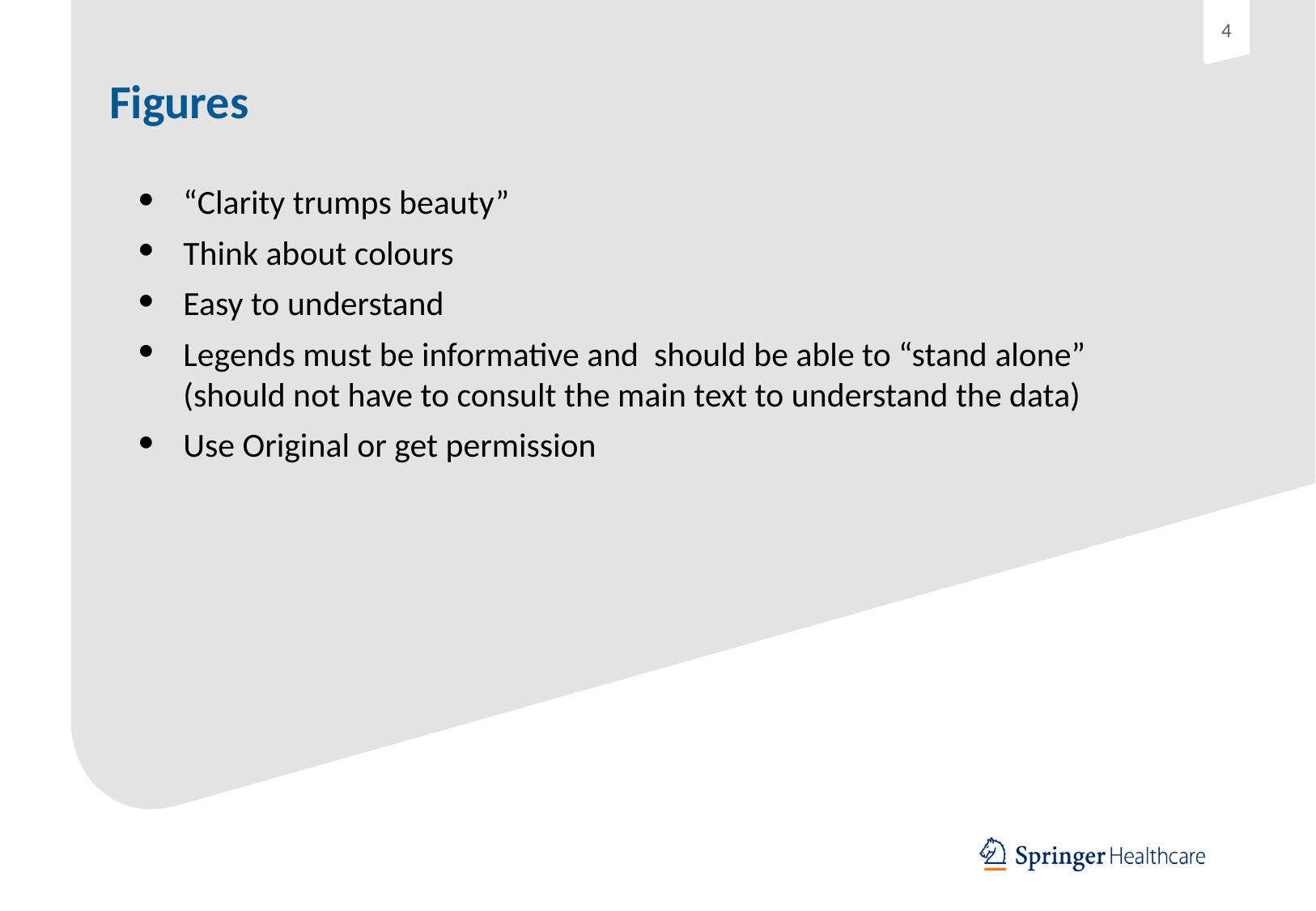

# Figures

“Clarity trumps beauty”
Think about colours
Easy to understand
Legends must be informative and  should be able to “stand alone” (should not have to consult the main text to understand the data)
Use Original or get permission